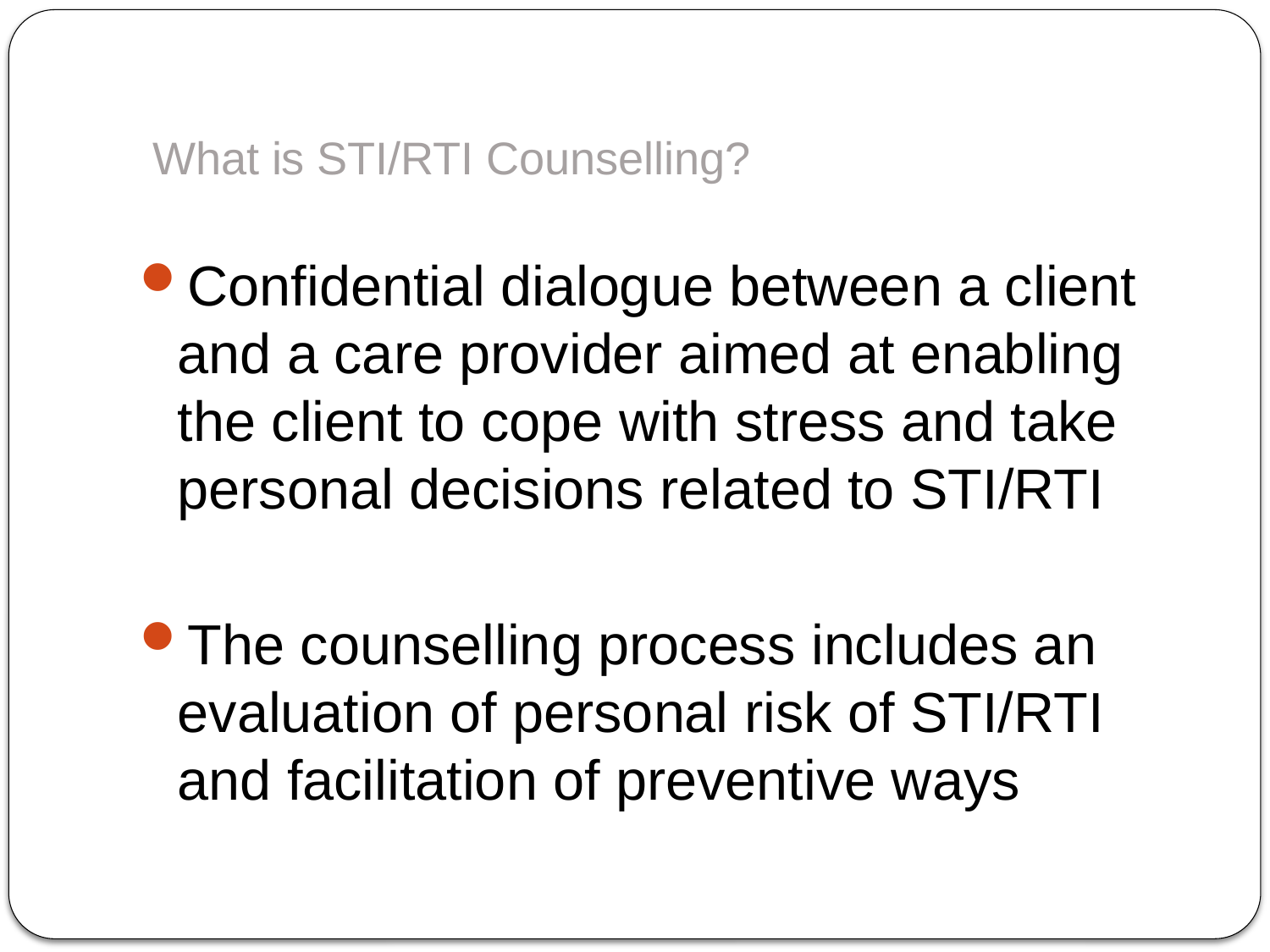

# What is STI/RTI Counselling?
Confidential dialogue between a client and a care provider aimed at enabling the client to cope with stress and take personal decisions related to STI/RTI

The counselling process includes an evaluation of personal risk of STI/RTI and facilitation of preventive ways